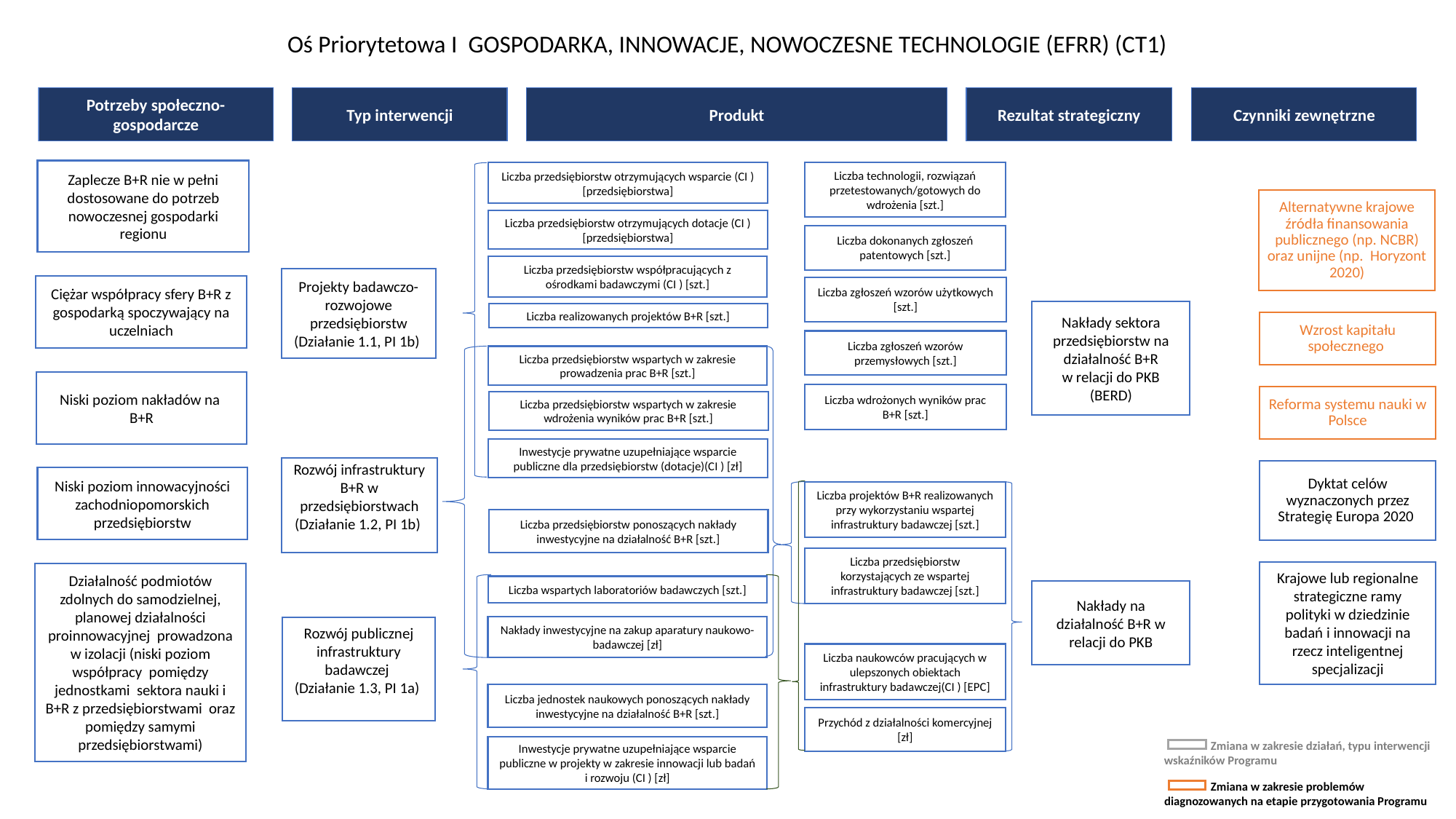

# Oś Priorytetowa I  GOSPODARKA, INNOWACJE, NOWOCZESNE TECHNOLOGIE (EFRR) (CT1)
Zaplecze B+R nie w pełni dostosowane do potrzeb nowoczesnej gospodarki regionu
Ciężar współpracy sfery B+R z gospodarką spoczywający na uczelniach
Niski poziom nakładów na  B+R
Niski poziom innowacyjności zachodniopomorskich przedsiębiorstw
Działalność podmiotów zdolnych do samodzielnej, planowej działalności proinnowacyjnej  prowadzona w izolacji (niski poziom współpracy  pomiędzy jednostkami  sektora nauki i B+R z przedsiębiorstwami  oraz pomiędzy samymi przedsiębiorstwami)

Liczba przedsiębiorstw otrzymujących wsparcie (CI ) [przedsiębiorstwa]
Liczba technologii, rozwiązań przetestowanych/gotowych do wdrożenia [szt.]
Liczba dokonanych zgłoszeń patentowych [szt.]
Liczba zgłoszeń wzorów użytkowych [szt.]
Liczba zgłoszeń wzorów przemysłowych [szt.]
Liczba wdrożonych wyników prac B+R [szt.]
Liczba projektów B+R realizowanych przy wykorzystaniu wspartej infrastruktury badawczej [szt.]
Liczba przedsiębiorstw korzystających ze wspartej infrastruktury badawczej [szt.]
Liczba naukowców pracujących w ulepszonych obiektach infrastruktury badawczej(CI ) [EPC]
Przychód z działalności komercyjnej [zł]
Alternatywne krajowe źródła finansowania publicznego (np. NCBR) oraz unijne (np.  Horyzont 2020)
Wzrost kapitału społecznego
Reforma systemu nauki w Polsce
Dyktat celów wyznaczonych przez Strategię Europa 2020
Krajowe lub regionalne strategiczne ramy polityki w dziedzinie badań i innowacji na rzecz inteligentnej specjalizacji
Liczba przedsiębiorstw otrzymujących dotacje (CI ) [przedsiębiorstwa]
Liczba przedsiębiorstw współpracujących z ośrodkami badawczymi (CI ) [szt.]
Projekty badawczo-rozwojowe przedsiębiorstw (Działanie 1.1, PI 1b)
Rozwój infrastruktury B+R w przedsiębiorstwach (Działanie 1.2, PI 1b)

Rozwój publicznej infrastruktury badawczej
(Działanie 1.3, PI 1a)

Nakłady sektora przedsiębiorstw na działalność B+R w relacji do PKB (BERD)
Liczba realizowanych projektów B+R [szt.]

Liczba przedsiębiorstw wspartych w zakresie prowadzenia prac B+R [szt.]

Liczba przedsiębiorstw wspartych w zakresie wdrożenia wyników prac B+R [szt.]
Inwestycje prywatne uzupełniające wsparcie publiczne dla przedsiębiorstw (dotacje)(CI ) [zł]

Liczba przedsiębiorstw ponoszących nakłady inwestycyjne na działalność B+R [szt.]

Liczba wspartych laboratoriów badawczych [szt.]
Nakłady na działalność B+R w relacji do PKB
Nakłady inwestycyjne na zakup aparatury naukowo-badawczej [zł]
Liczba jednostek naukowych ponoszących nakłady inwestycyjne na działalność B+R [szt.]
Inwestycje prywatne uzupełniające wsparcie publiczne w projekty w zakresie innowacji lub badań i rozwoju (CI ) [zł]